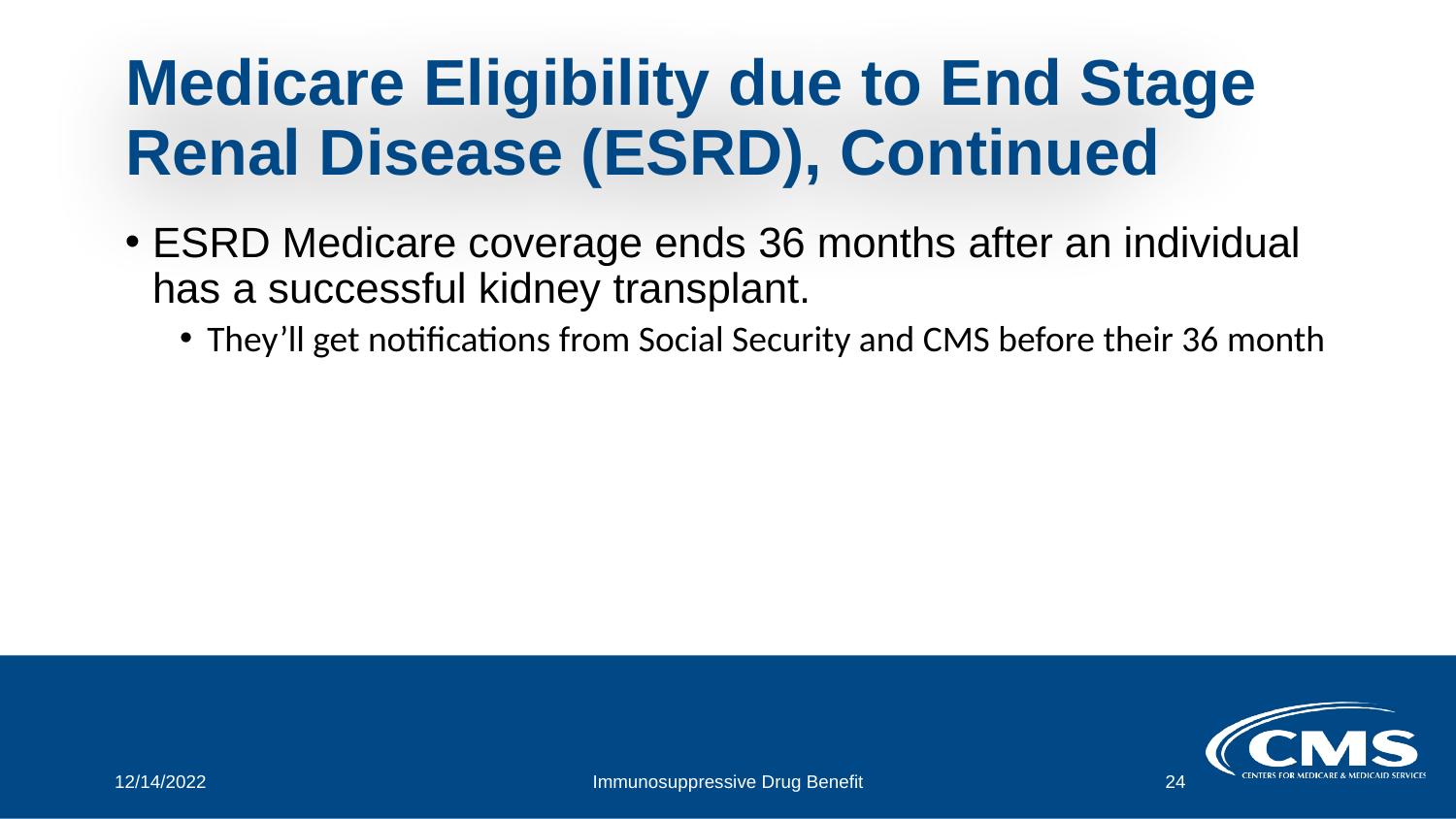

# Medicare Eligibility due to End Stage Renal Disease (ESRD), Continued
ESRD Medicare coverage ends 36 months after an individual has a successful kidney transplant.
They’ll get notifications from Social Security and CMS before their 36 month
12/14/2022
Immunosuppressive Drug Benefit
24